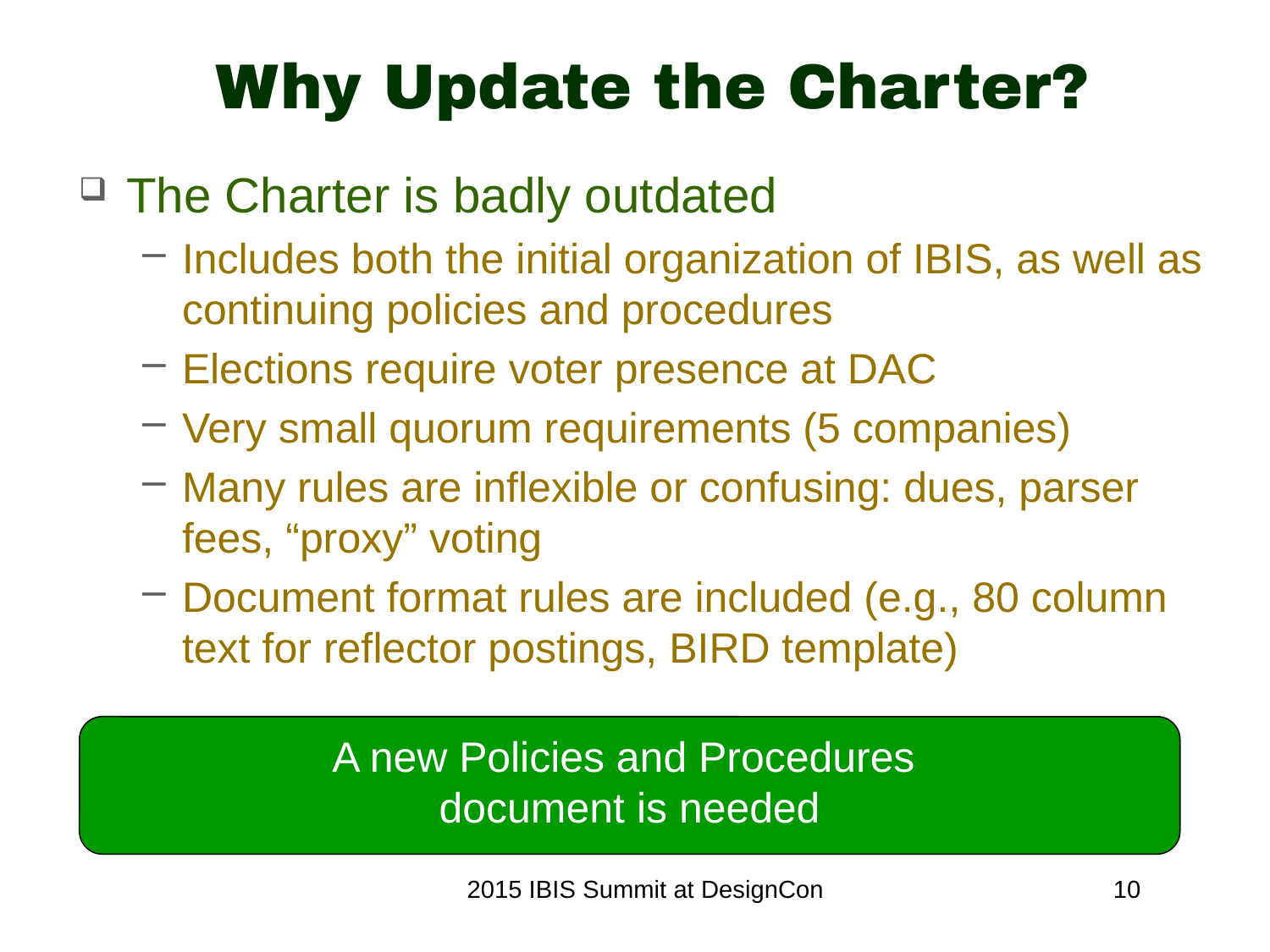

# Why Update the Charter?
The Charter is badly outdated
Includes both the initial organization of IBIS, as well as continuing policies and procedures
Elections require voter presence at DAC
Very small quorum requirements (5 companies)
Many rules are inflexible or confusing: dues, parser fees, “proxy” voting
Document format rules are included (e.g., 80 column text for reflector postings, BIRD template)
A new Policies and Procedures
document is needed

2015 IBIS Summit at DesignCon

10